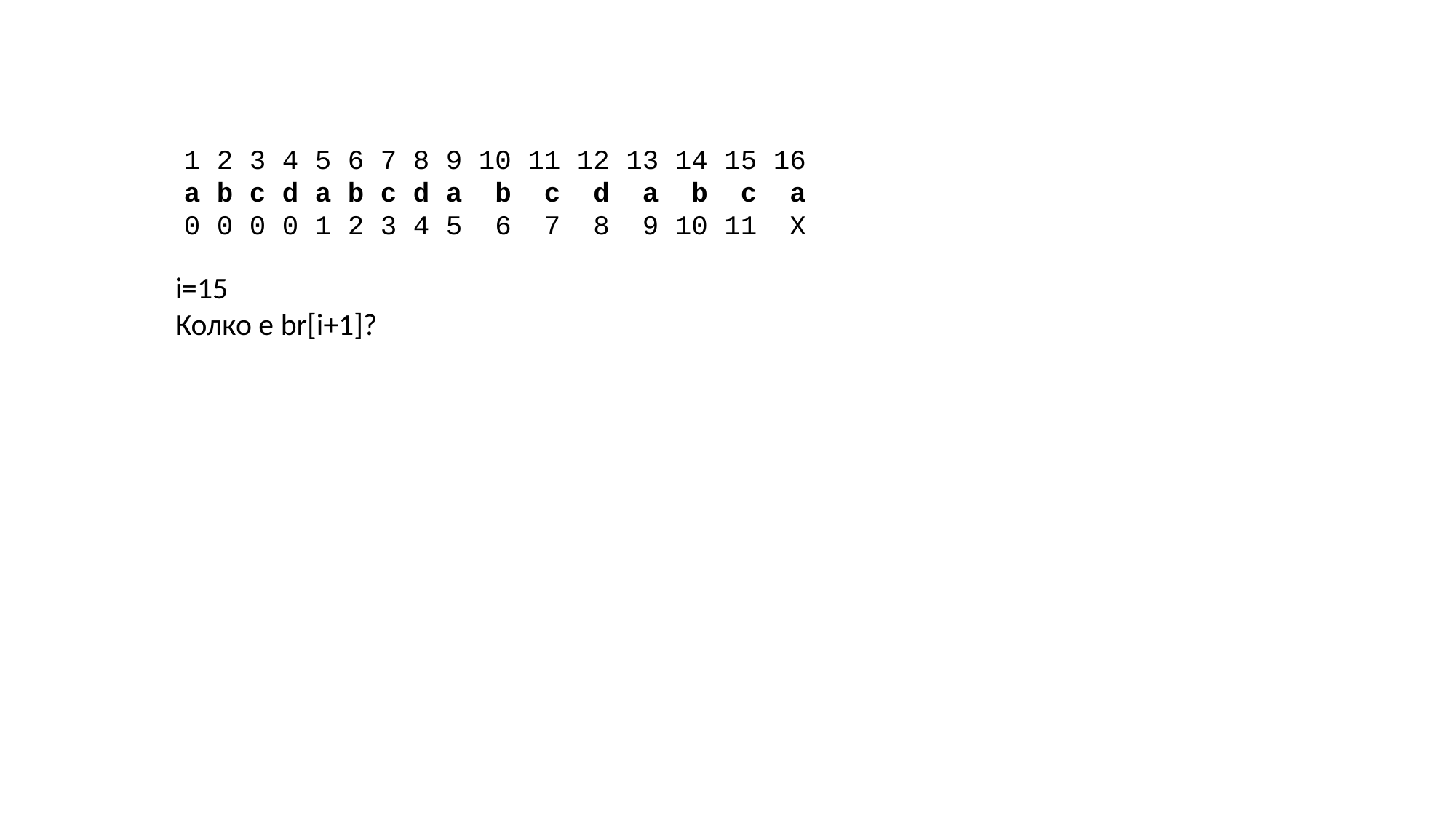

1 2 3 4 5 6 7 8 9 10 11 12 13 14 15 16
a b c d a b c d a  b  c  d  a  b  c  a
0 0 0 0 1 2 3 4 5  6  7  8  9 10 11  X
i=15
Колко е br[i+1]?